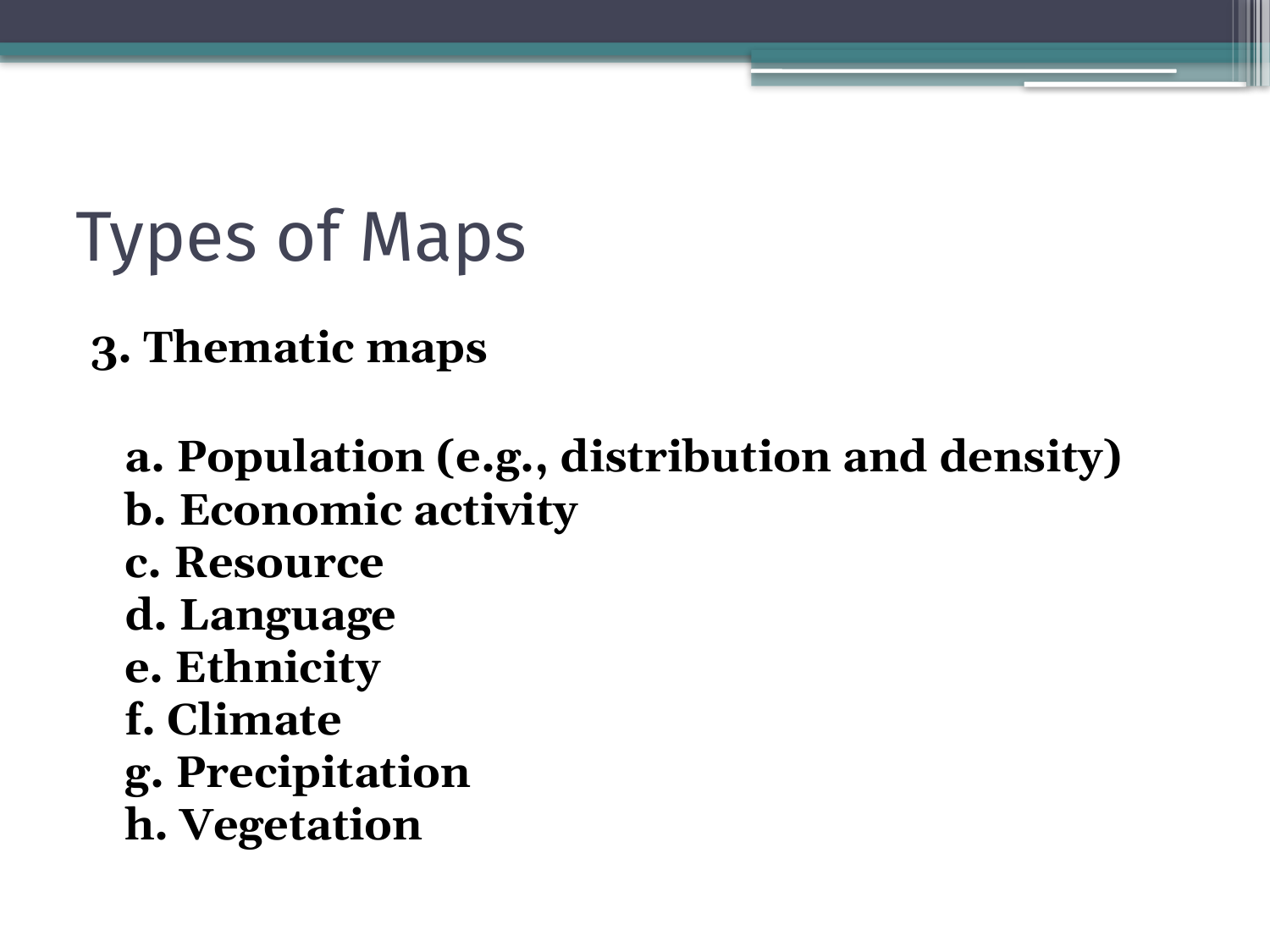

# Types of Maps
3. Thematic maps
	a. Population (e.g., distribution and density)
b. Economic activity
c. Resource
d. Language
e. Ethnicity
f. Climate
g. Precipitation
h. Vegetation